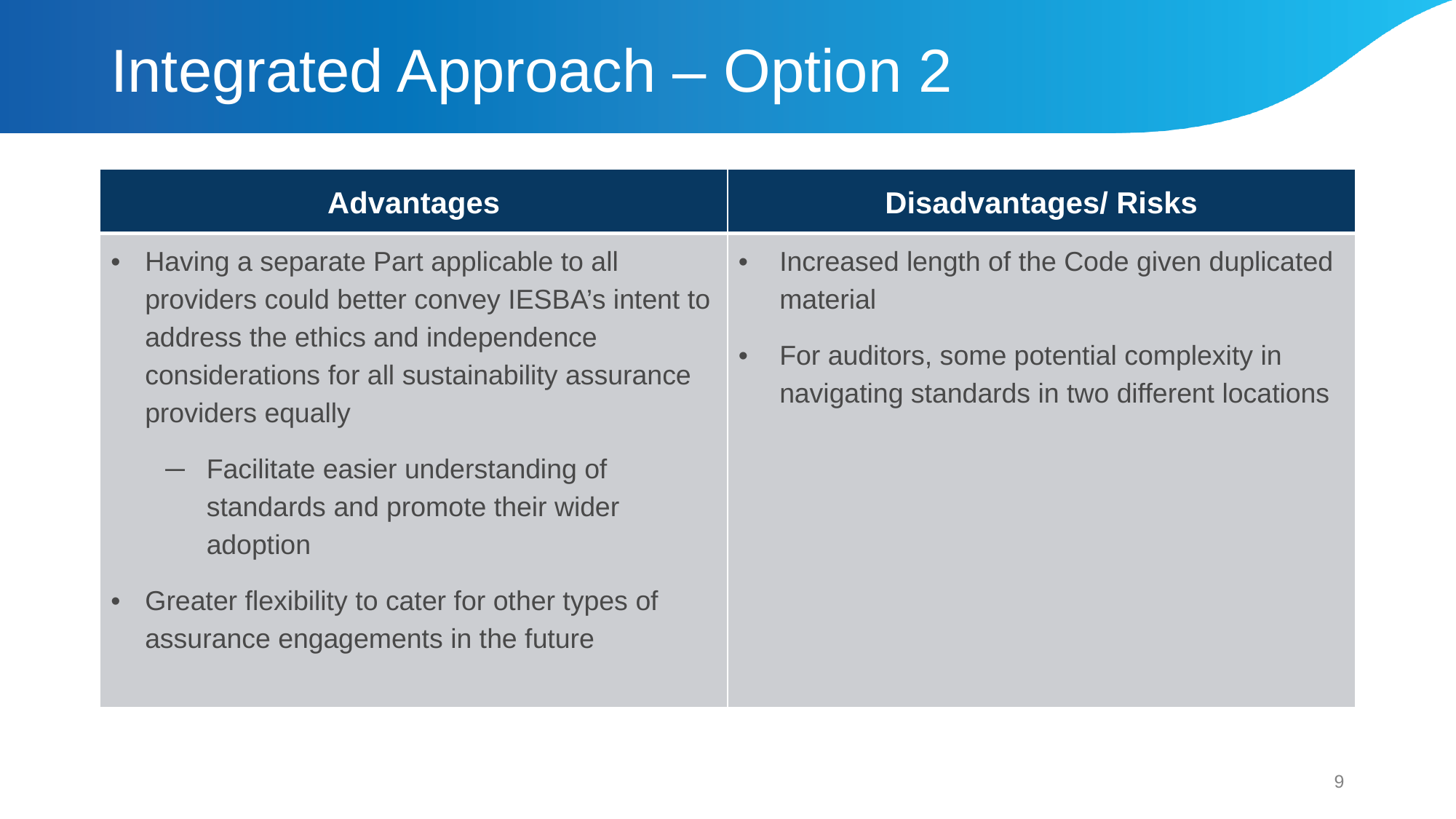

# Integrated Approach – Option 2
| Advantages | Disadvantages/ Risks |
| --- | --- |
| Having a separate Part applicable to all providers could better convey IESBA’s intent to address the ethics and independence considerations for all sustainability assurance providers equally Facilitate easier understanding of standards and promote their wider adoption Greater flexibility to cater for other types of assurance engagements in the future | Increased length of the Code given duplicated material For auditors, some potential complexity in navigating standards in two different locations |
9